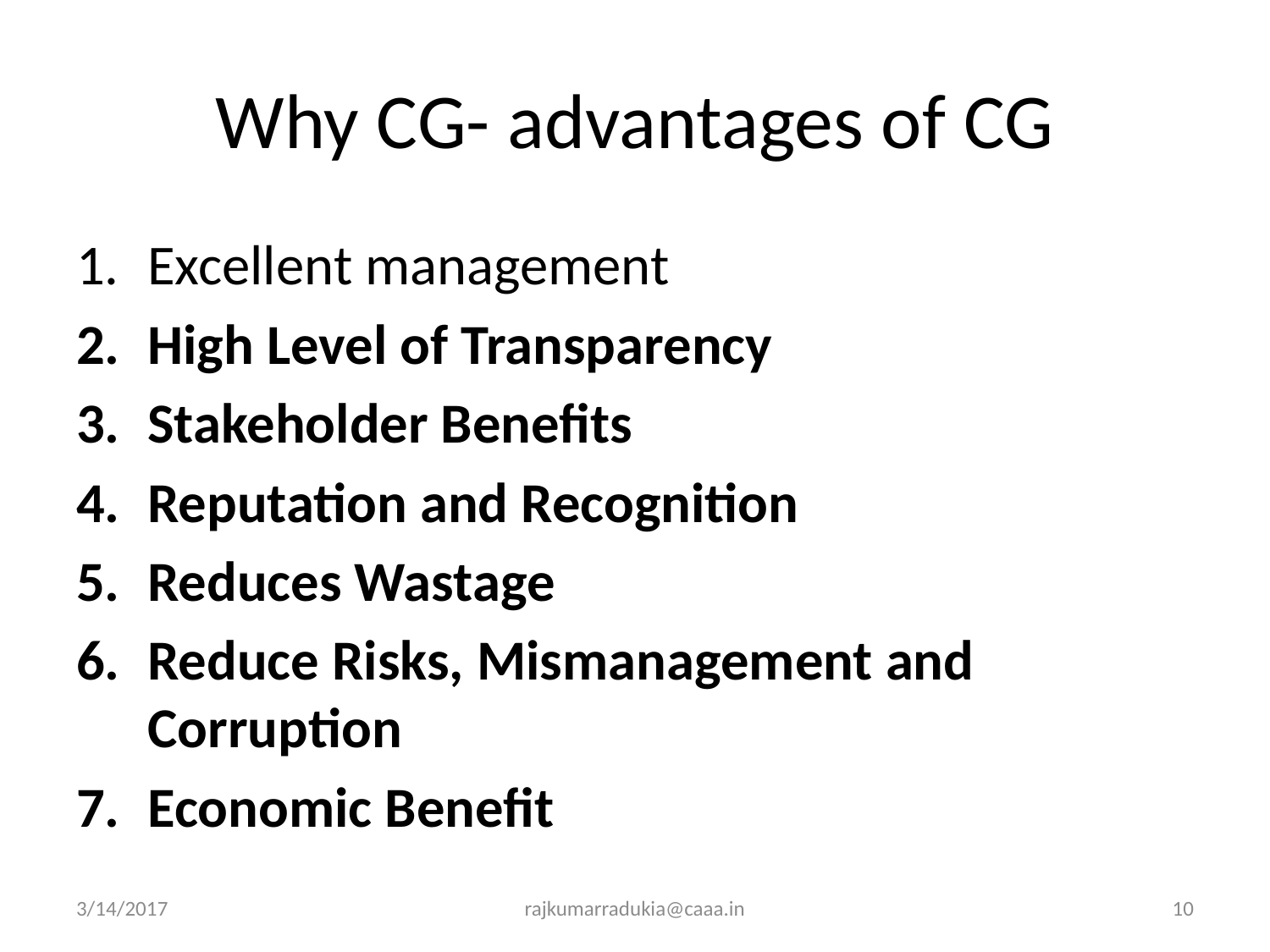

# Why CG- advantages of CG
Excellent management
High Level of Transparency
Stakeholder Benefits
Reputation and Recognition
Reduces Wastage
Reduce Risks, Mismanagement and Corruption
Economic Benefit

3/14/2017
rajkumarradukia@caaa.in
10